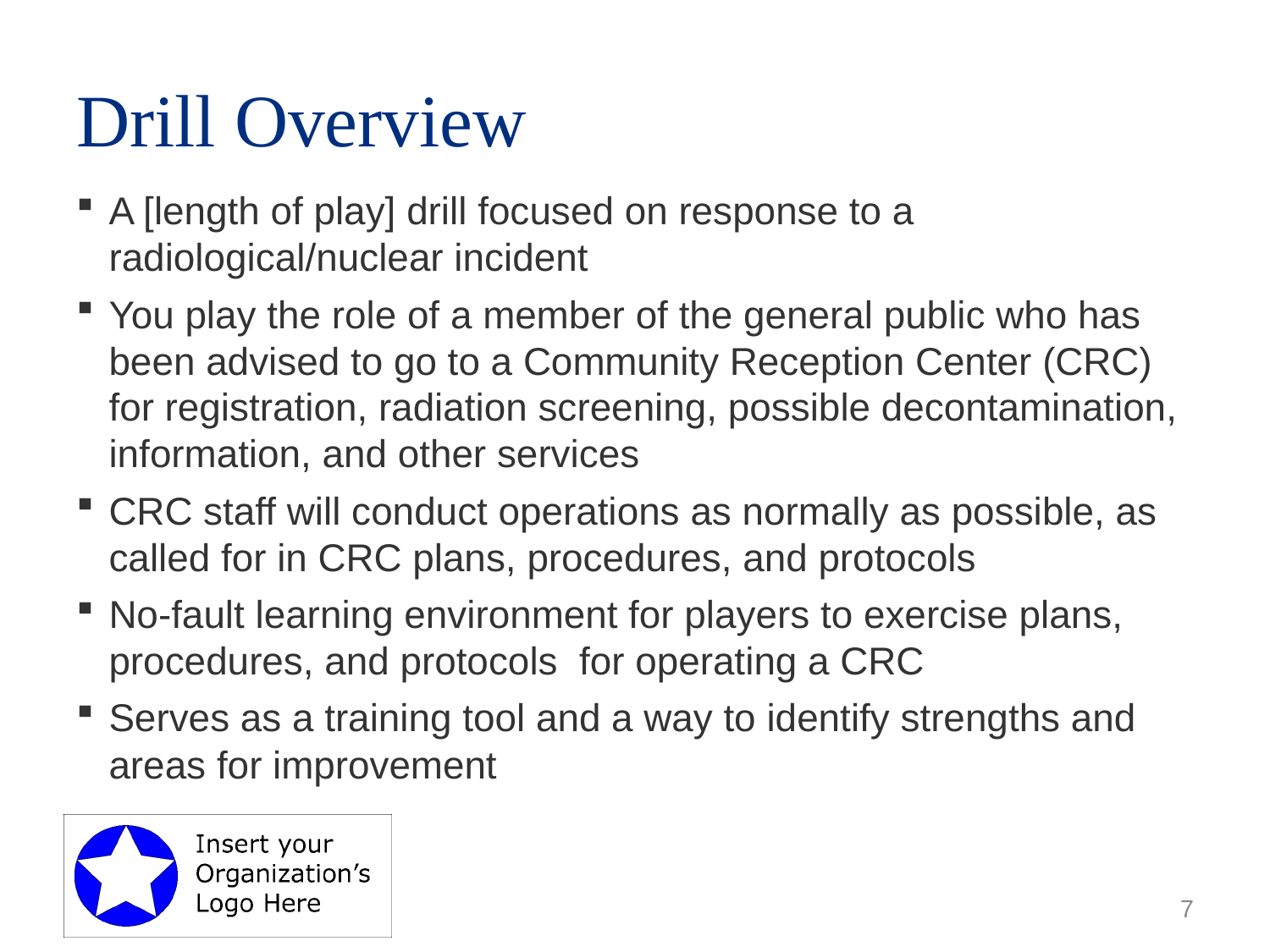

# Drill Overview

A [length of play] drill focused on response to a radiological/nuclear incident
You play the role of a member of the general public who has been advised to go to a Community Reception Center (CRC) for registration, radiation screening, possible decontamination, information, and other services
CRC staff will conduct operations as normally as possible, as called for in CRC plans, procedures, and protocols
No-fault learning environment for players to exercise plans, procedures, and protocols  for operating a CRC
Serves as a training tool and a way to identify strengths and areas for improvement

7